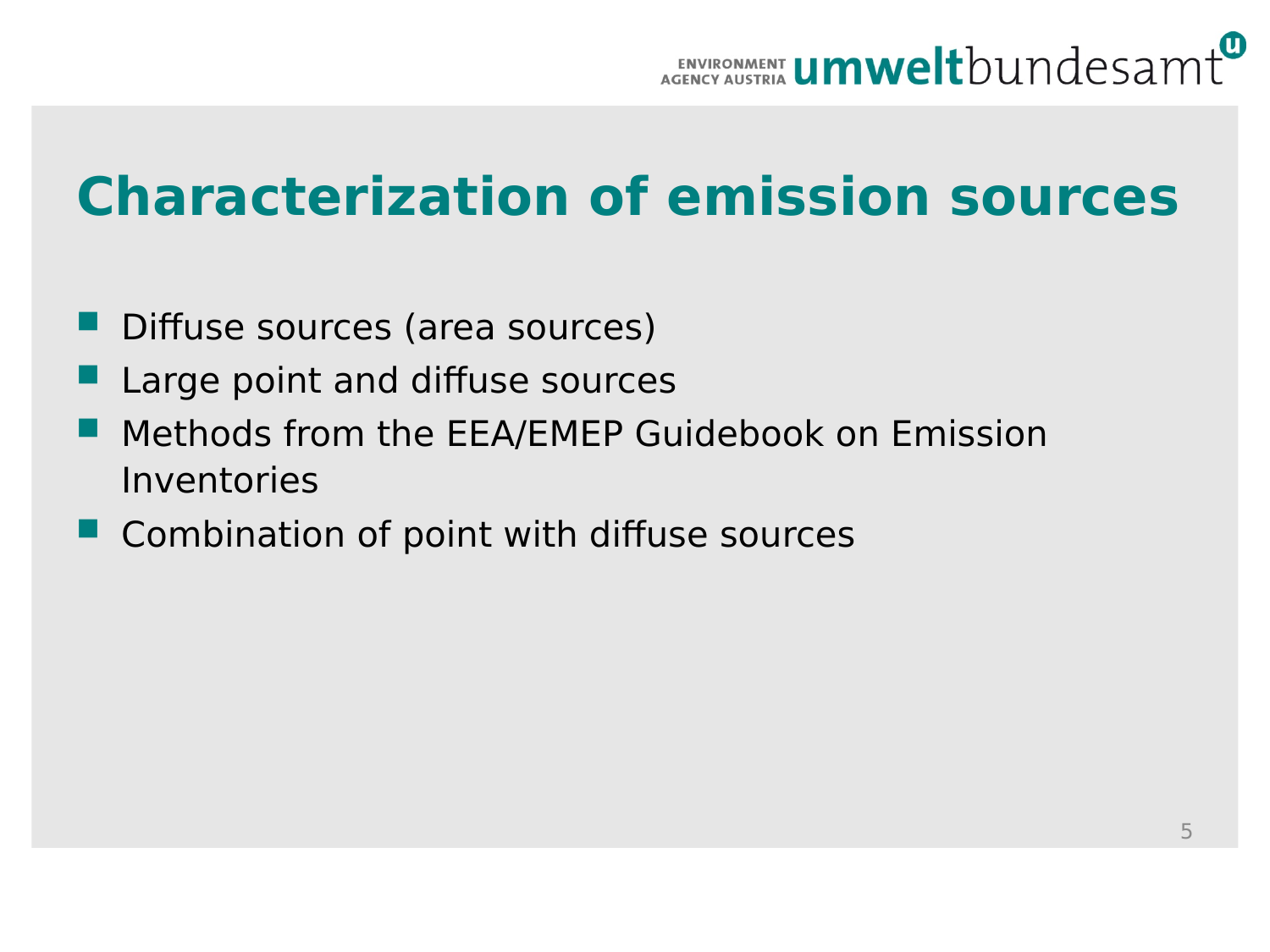

# Characterization of emission sources

Diffuse sources (area sources)
Large point and diffuse sources
Methods from the EEA/EMEP Guidebook on Emission Inventories
Combination of point with diffuse sources
5